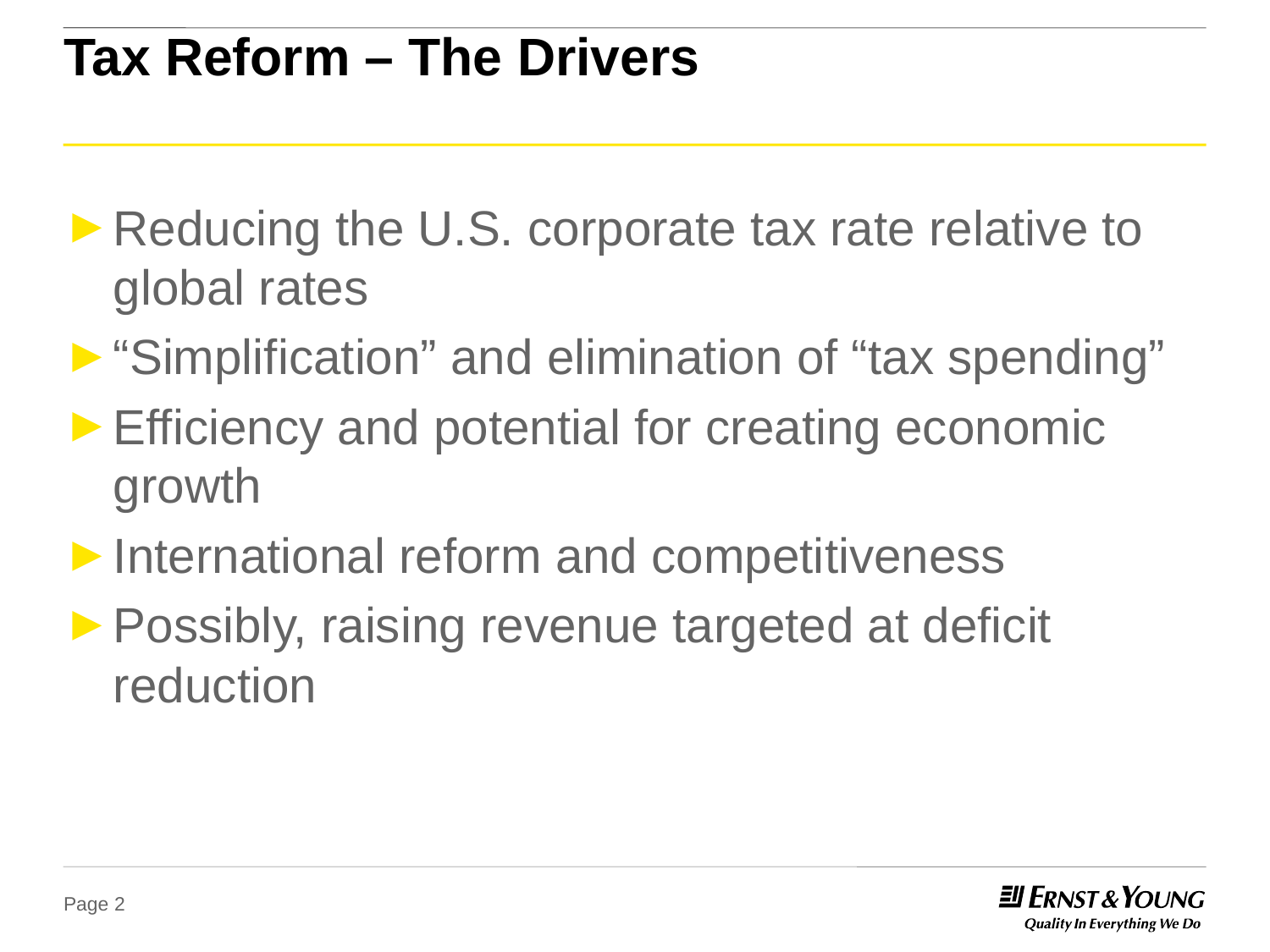

# Tax Reform – The Drivers
Reducing the U.S. corporate tax rate relative to global rates
“Simplification” and elimination of “tax spending”
Efficiency and potential for creating economic growth
International reform and competitiveness
Possibly, raising revenue targeted at deficit reduction